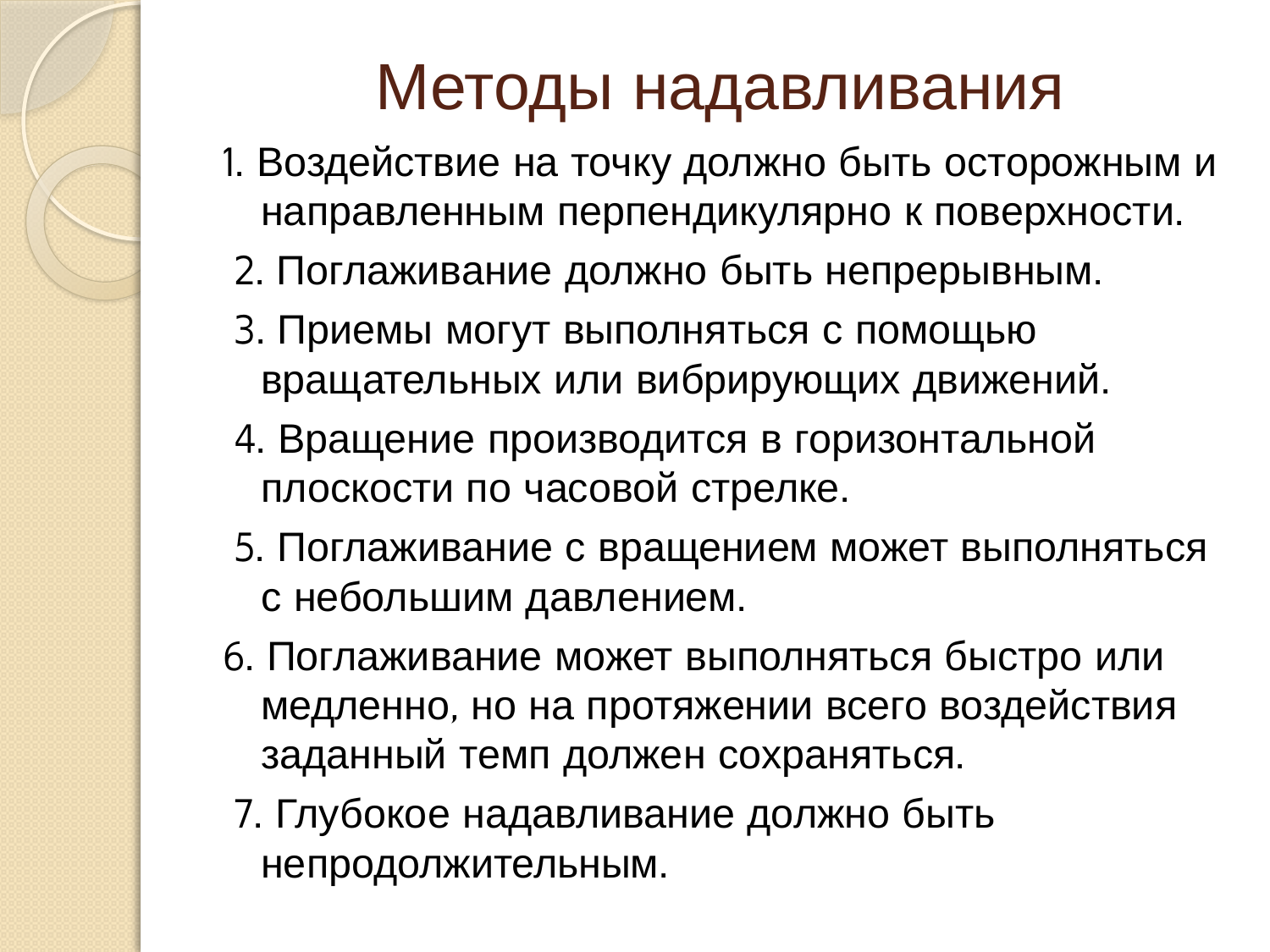

# Методы надавливания
1. Воздействие на точку должно быть осторожным и направленным перпендикулярно к поверхности.
 2. Поглаживание должно быть непрерывным.
 3. Приемы могут выполняться с помощью вращательных или вибрирующих движений.
 4. Вращение производится в горизонтальной плоскости по часовой стрелке.
 5. Поглаживание с вращением может выполняться с небольшим давлением.
6. Поглаживание может выполняться быстро или медленно, но на протяжении всего воздействия заданный темп должен сохраняться.
 7. Глубокое надавливание должно быть непродолжительным.